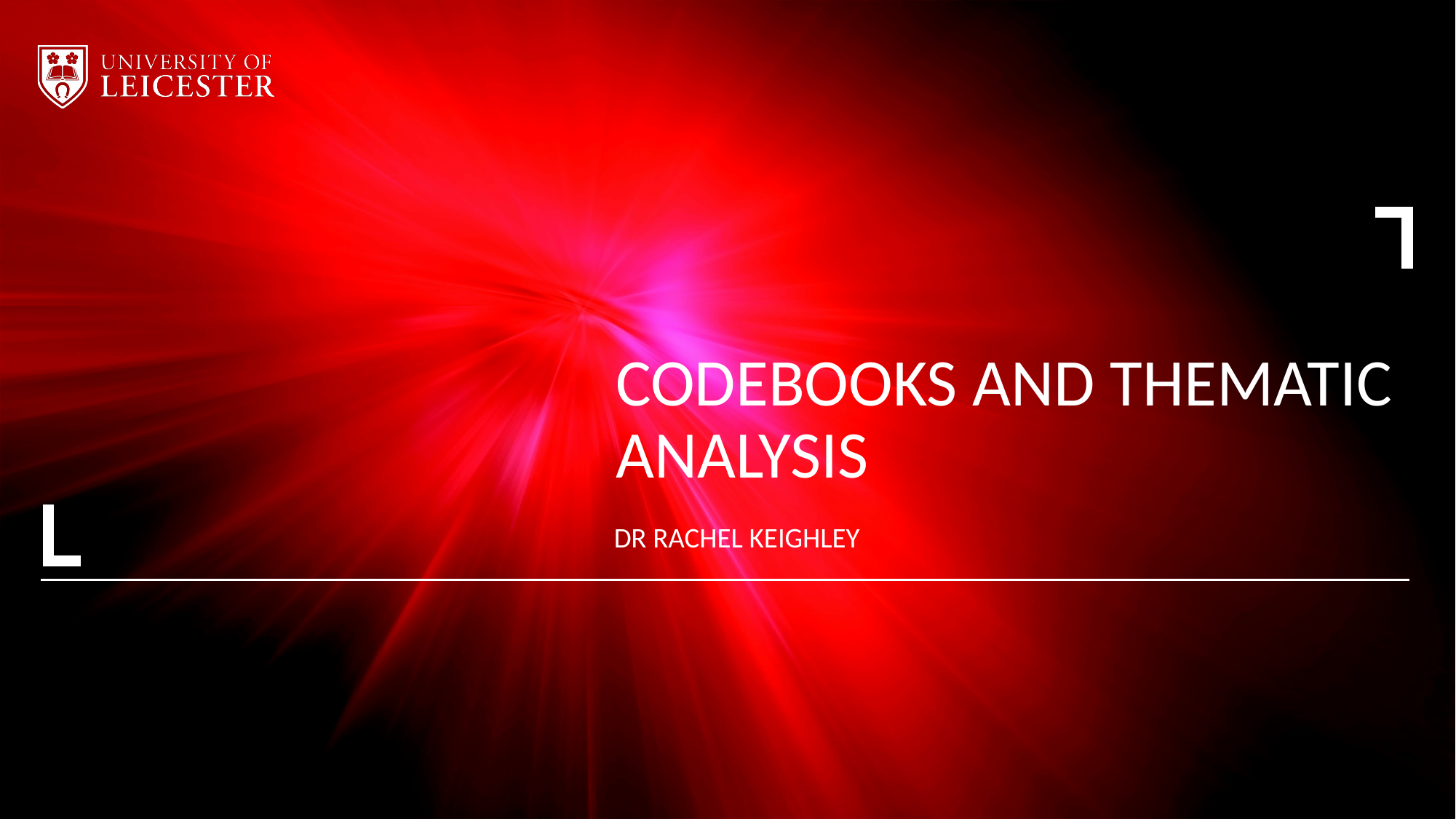

# Codebooks and thematic analysis
Dr Rachel Keighley